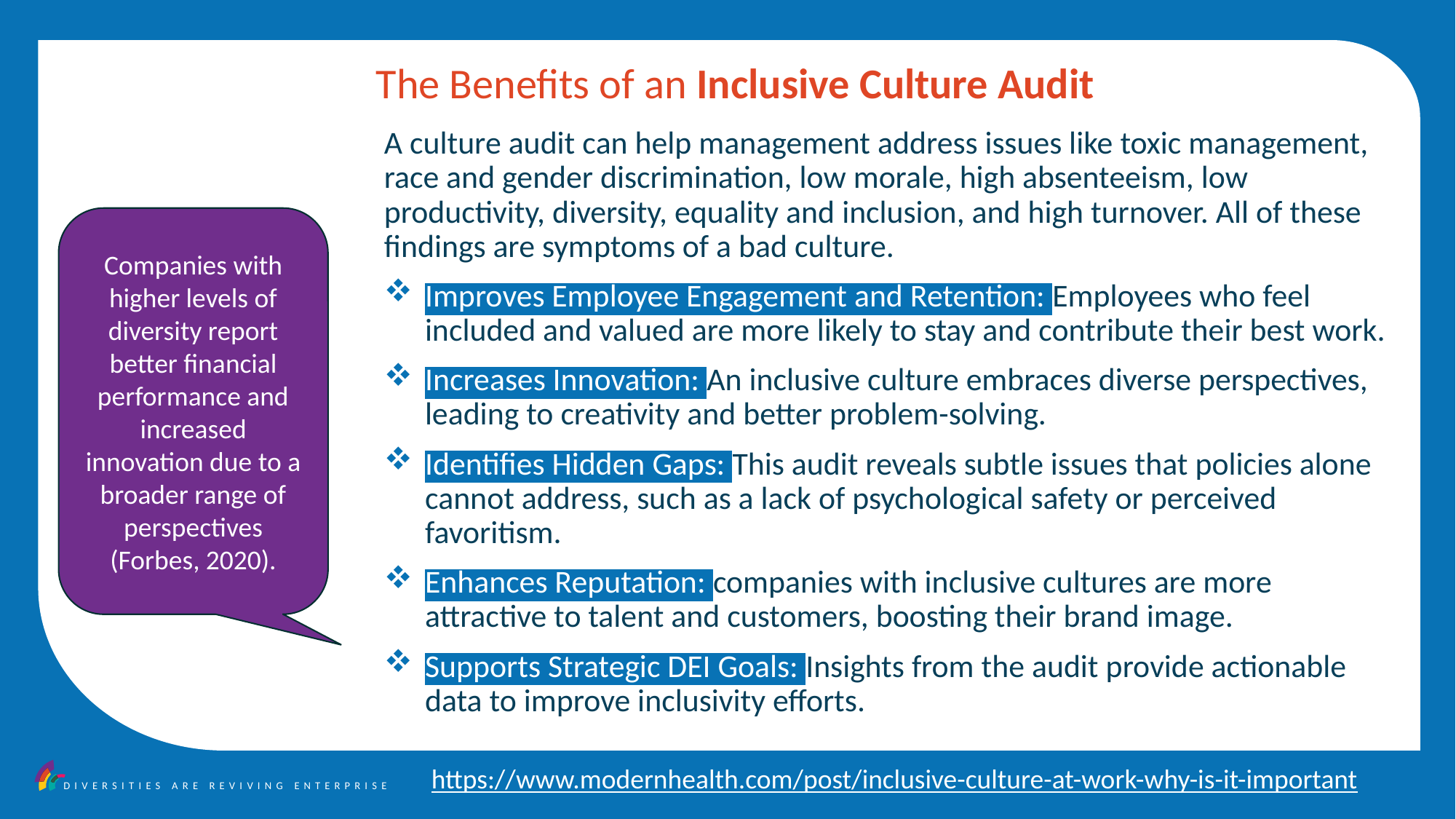

The Benefits of an Inclusive Culture Audit
A culture audit can help management address issues like toxic management, race and gender discrimination, low morale, high absenteeism, low productivity, diversity, equality and inclusion, and high turnover. All of these findings are symptoms of a bad culture.
Improves Employee Engagement and Retention: Employees who feel included and valued are more likely to stay and contribute their best work.
Increases Innovation: An inclusive culture embraces diverse perspectives, leading to creativity and better problem-solving.
Identifies Hidden Gaps: This audit reveals subtle issues that policies alone cannot address, such as a lack of psychological safety or perceived favoritism.
Enhances Reputation: companies with inclusive cultures are more attractive to talent and customers, boosting their brand image.
Supports Strategic DEI Goals: Insights from the audit provide actionable data to improve inclusivity efforts.
Companies with higher levels of diversity report better financial performance and increased innovation due to a broader range of perspectives (Forbes, 2020).
https://www.modernhealth.com/post/inclusive-culture-at-work-why-is-it-important